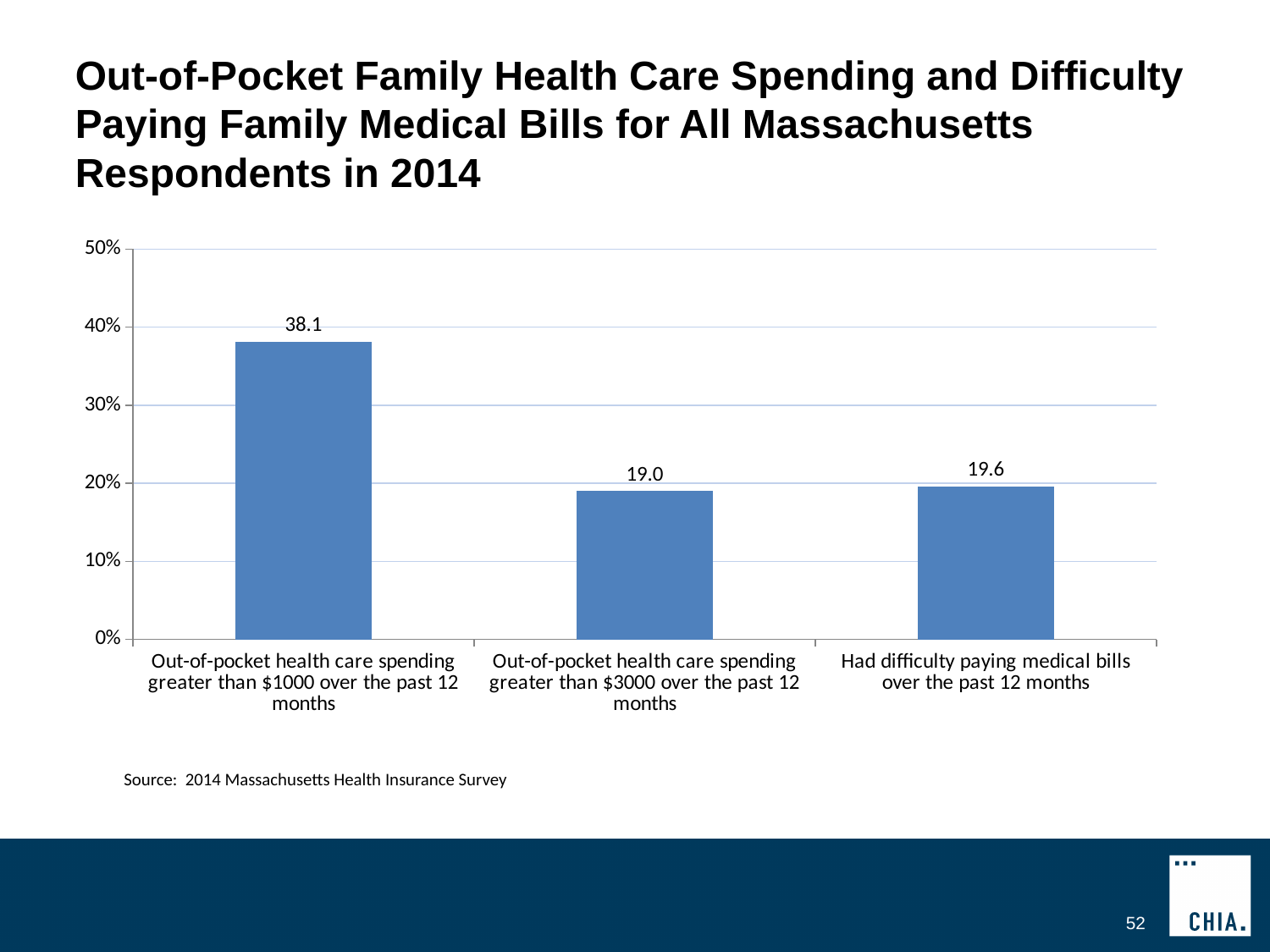

# Out-of-Pocket Family Health Care Spending and Difficulty Paying Family Medical Bills for All Massachusetts Respondents in 2014

### Chart

| Category |  |
|---|---|
| Out-of-pocket health care spending greater than $1000 over the past 12 months | 38.1 |
| Out-of-pocket health care spending greater than $3000 over the past 12 months | 19.0 |
| Had difficulty paying medical bills over the past 12 months | 19.6 |
Source:  2014 Massachusetts Health Insurance Survey
52